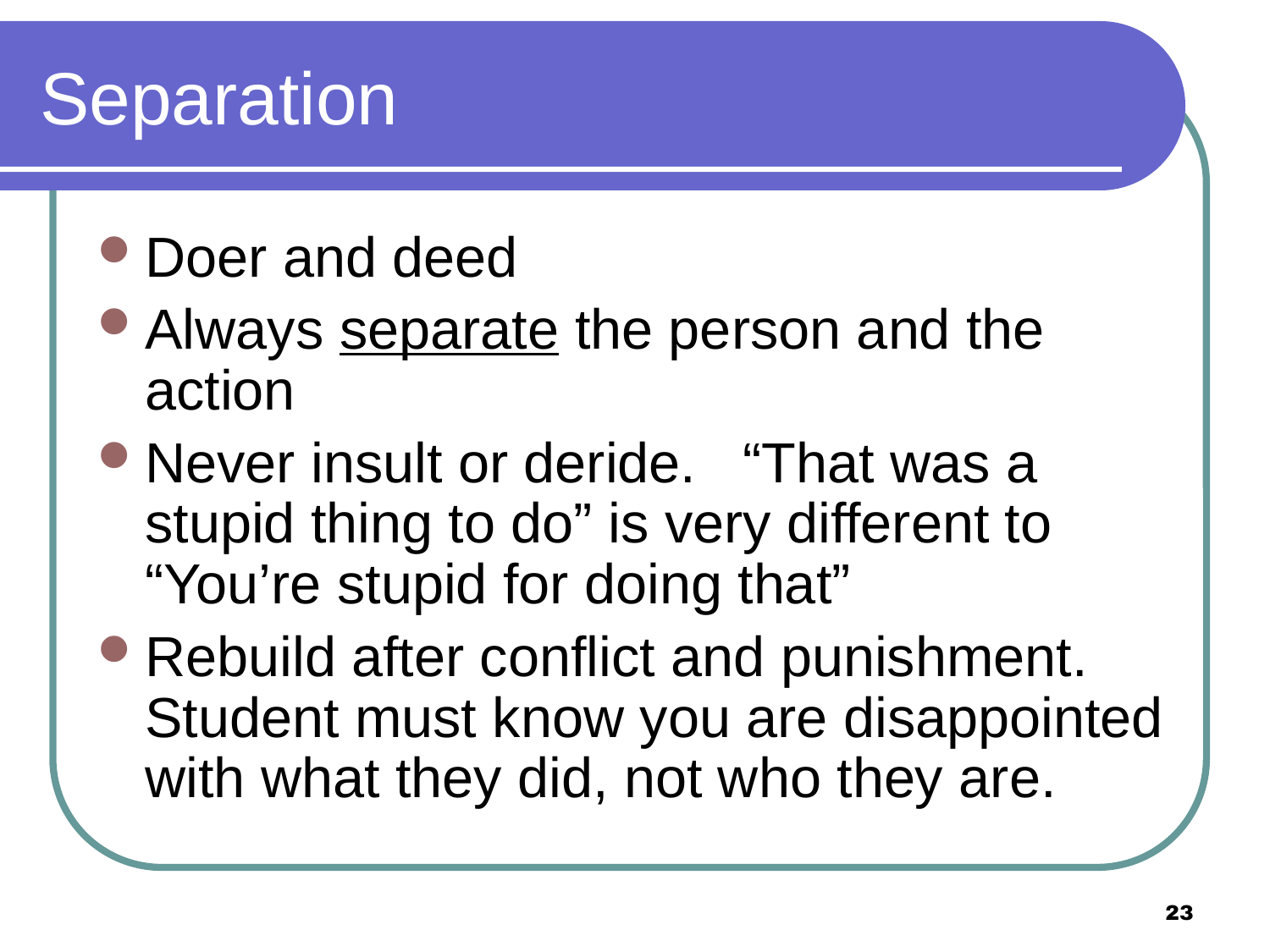

# Separation
Doer and deed
Always separate the person and the action
Never insult or deride.   “That was a stupid thing to do” is very different to “You’re stupid for doing that”
Rebuild after conflict and punishment.   Student must know you are disappointed with what they did, not who they are.
23